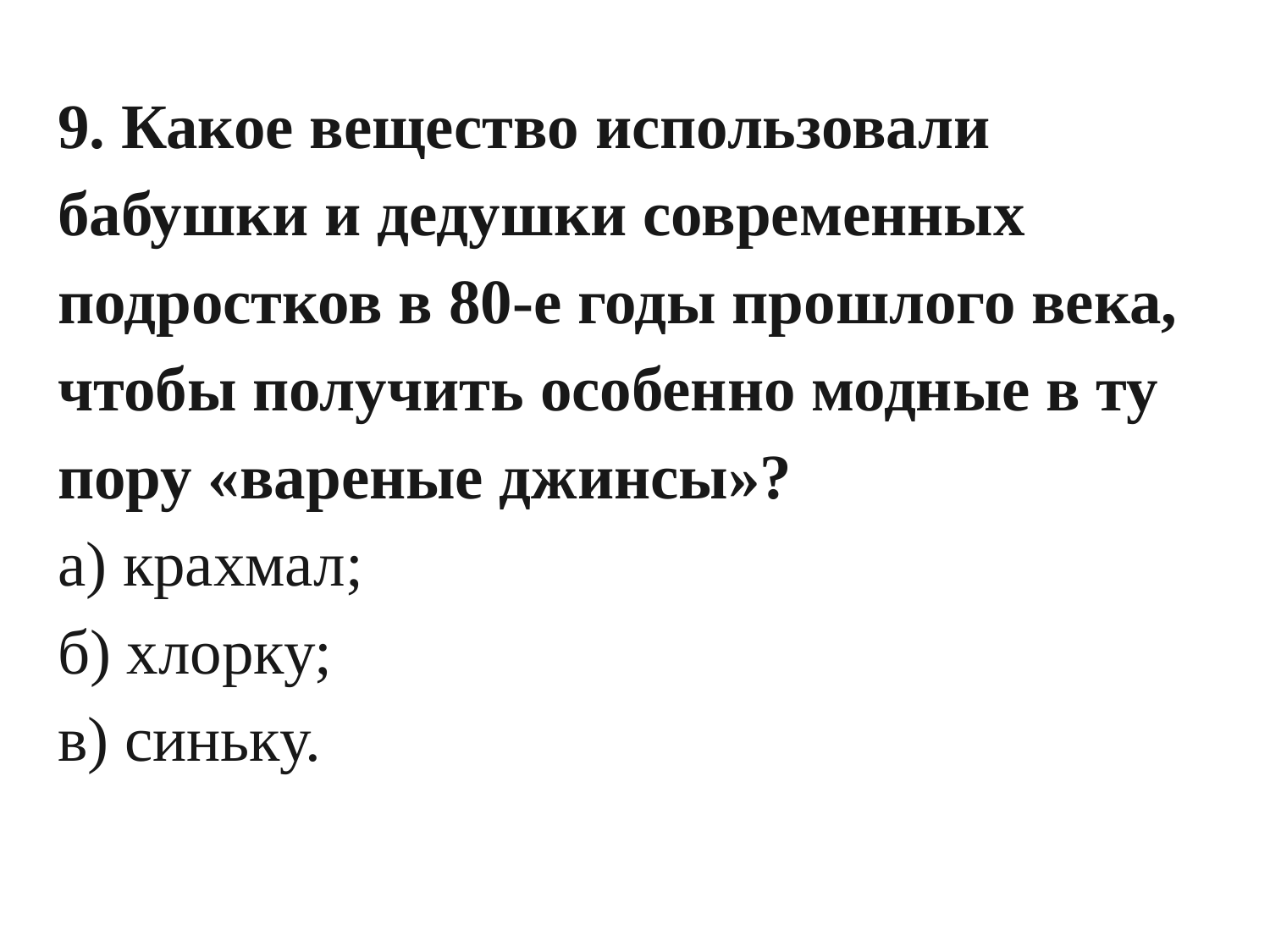

# 9. Какое вещество использовали бабушки и дедушки современных подростков в 80-е годы прошлого века, чтобы получить особенно модные в ту пору «вареные джинсы»? а) крахмал; б) хлорку; в) синьку.